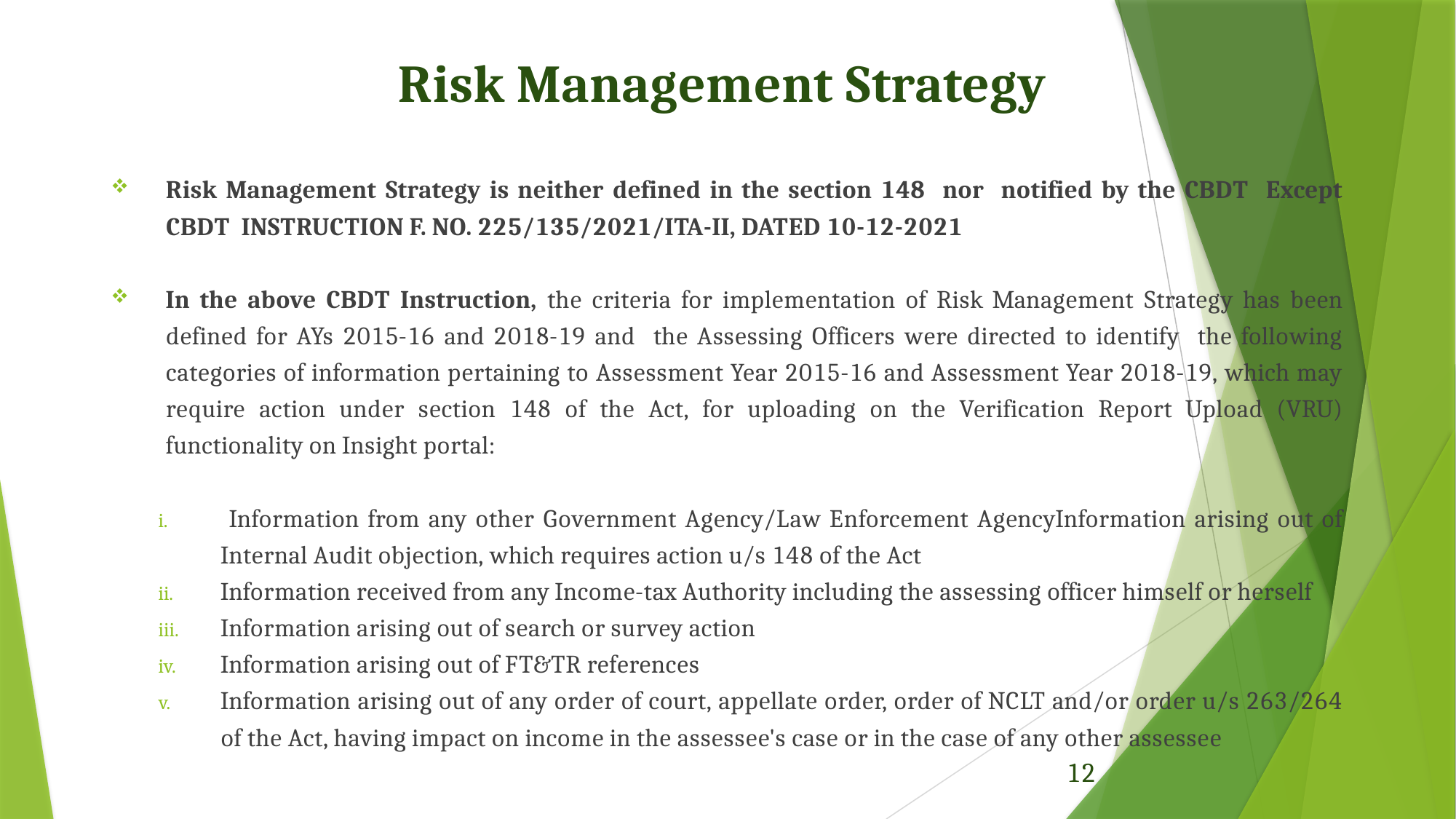

# Risk Management Strategy

Risk Management Strategy is neither defined in the section 148  nor  notified by the CBDT  Except CBDT  INSTRUCTION F. NO. 225/135/2021/ITA-II, DATED 10-12-2021

In the above CBDT Instruction, the criteria for implementation of Risk Management Strategy has been defined for AYs 2015-16 and 2018-19 and  the Assessing Officers were directed to identify  the following categories of information pertaining to Assessment Year 2015-16 and Assessment Year 2018-19, which may require action under section 148 of the Act, for uploading on the Verification Report Upload (VRU) functionality on Insight portal:

 Information from any other Government Agency/Law Enforcement AgencyInformation arising out of Internal Audit objection, which requires action u/s 148 of the Act
Information received from any Income-tax Authority including the assessing officer himself or herself
Information arising out of search or survey action
Information arising out of FT&TR references
Information arising out of any order of court, appellate order, order of NCLT and/or order u/s 263/264 of the Act, having impact on income in the assessee's case or in the case of any other assessee

12